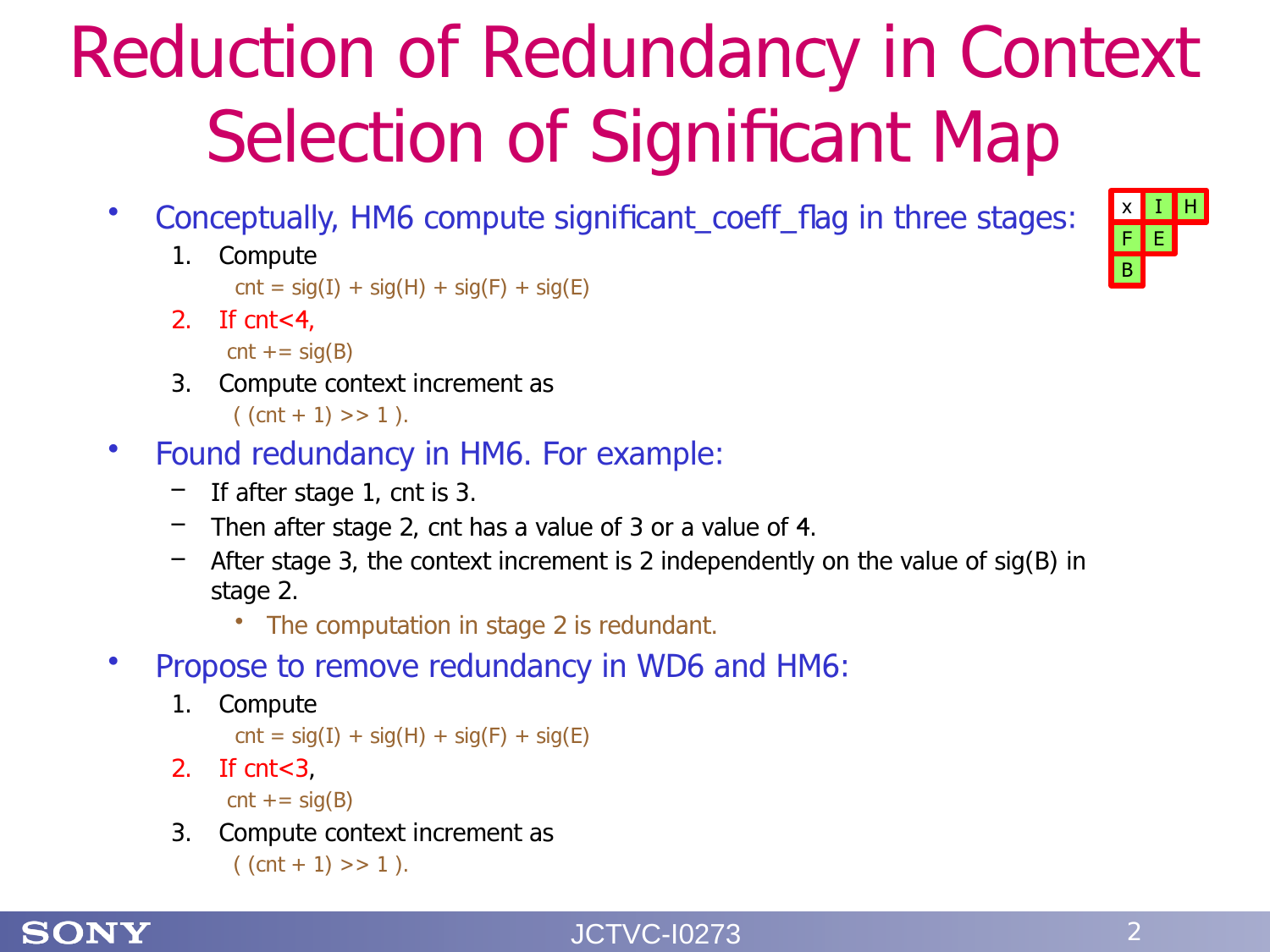

# Reduction of Redundancy in Context Selection of Significant Map
Conceptually, HM6 compute significant_coeff_flag in three stages:
Compute
cnt = sig(I) + sig(H) + sig(F) + sig(E)
If cnt<4,
cnt += sig(B)
Compute context increment as
 ( (cnt + 1) >> 1 ).
Found redundancy in HM6. For example:
If after stage 1, cnt is 3.
Then after stage 2, cnt has a value of 3 or a value of 4.
After stage 3, the context increment is 2 independently on the value of sig(B) in stage 2.
The computation in stage 2 is redundant.
Propose to remove redundancy in WD6 and HM6:
Compute
cnt = sig(I) + sig(H) + sig(F) + sig(E)
If cnt<3,
cnt += sig(B)
Compute context increment as
 ( (cnt + 1) >> 1 ).

x
I
H
F
E
B
JCTVC-I0273
2